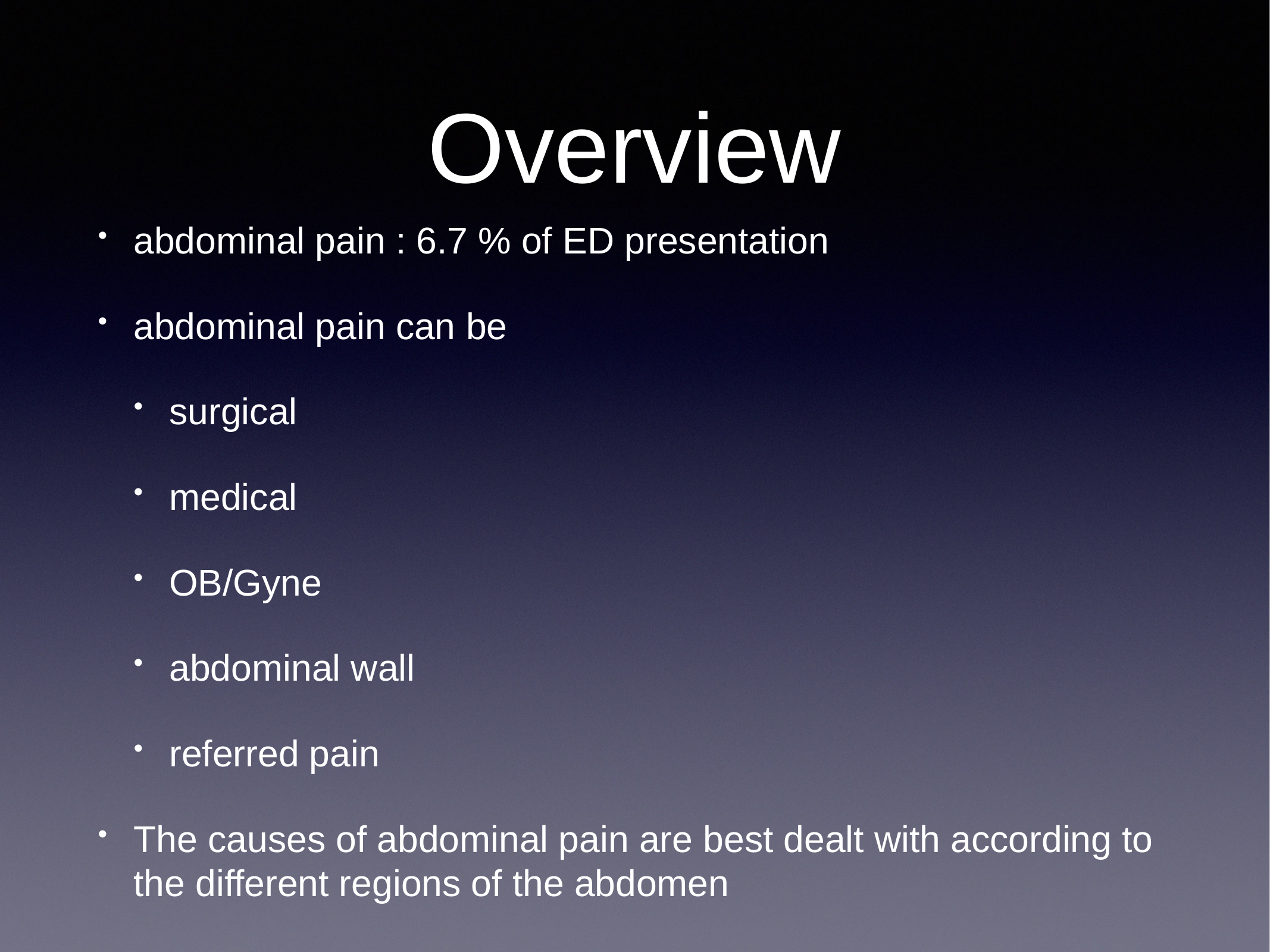

# Overview
abdominal pain : 6.7 % of ED presentation
abdominal pain can be
surgical
medical
OB/Gyne
abdominal wall
referred pain
The causes of abdominal pain are best dealt with according to the different regions of the abdomen